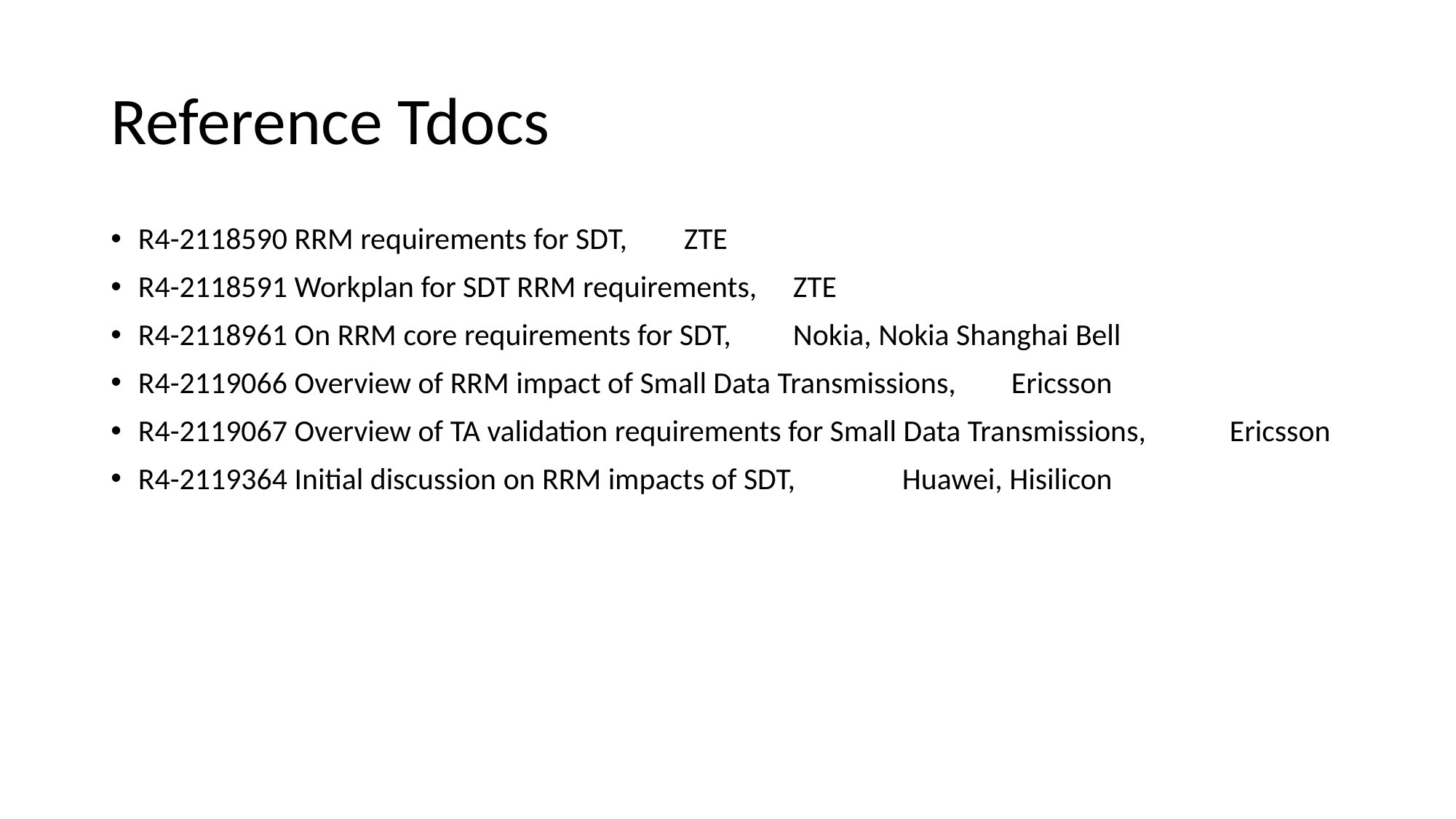

# Reference Tdocs
R4-2118590 RRM requirements for SDT,	ZTE
R4-2118591 Workplan for SDT RRM requirements,	ZTE
R4-2118961 On RRM core requirements for SDT,	Nokia, Nokia Shanghai Bell
R4-2119066 Overview of RRM impact of Small Data Transmissions,	Ericsson
R4-2119067 Overview of TA validation requirements for Small Data Transmissions,	Ericsson
R4-2119364 Initial discussion on RRM impacts of SDT,	Huawei, Hisilicon